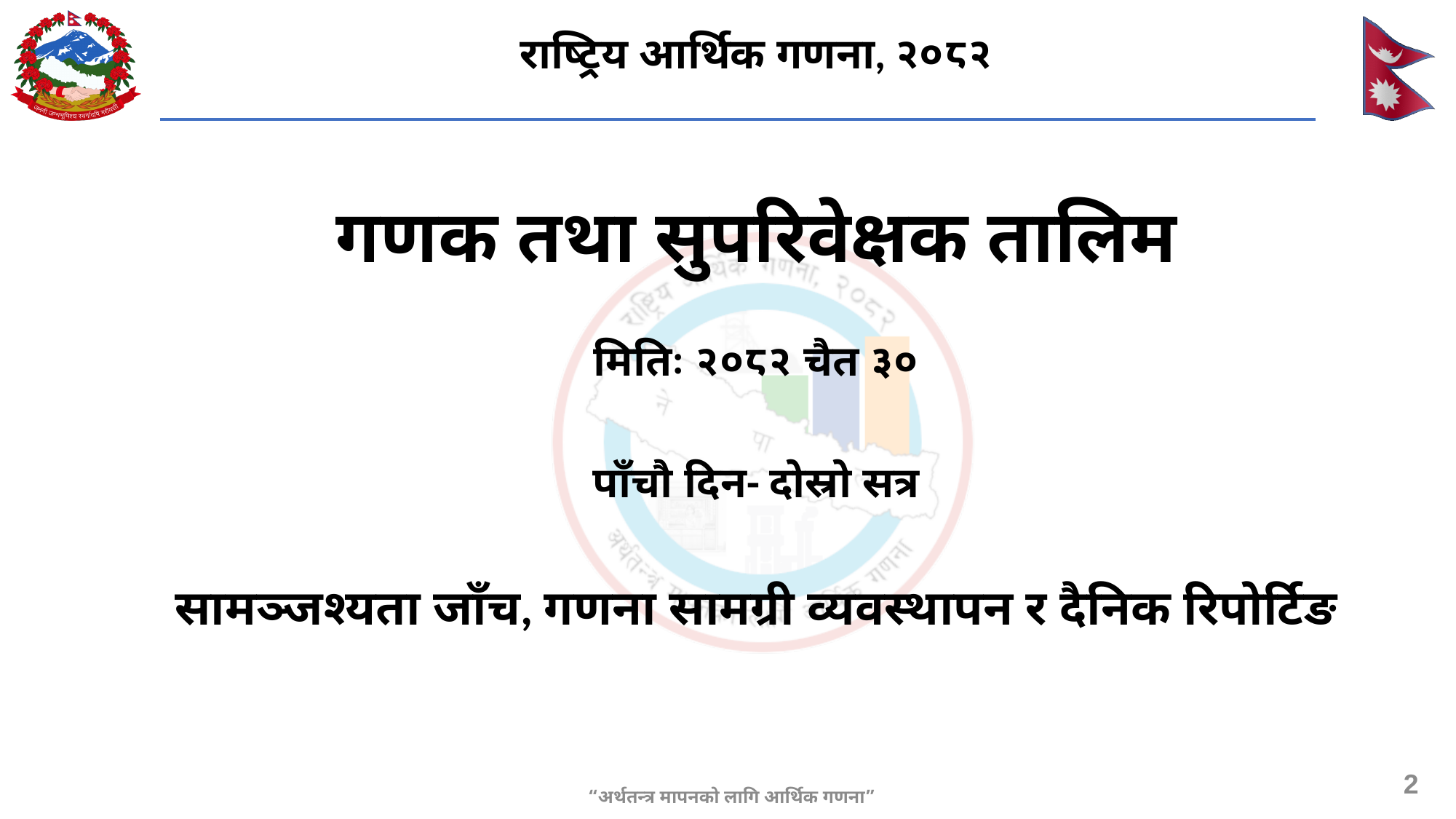

राष्ट्रिय आर्थिक गणना, २०८२

गणक तथा सुपरिवेक्षक तालिम
मितिः २०८२ चैत ३०

पाँचौ दिन- दोस्रो सत्र

सामञ्जश्यता जाँच, गणना सामग्री व्यवस्थापन र दैनिक रिपोर्टिङ

2
“अर्थतन्त्र मापनको लागि आर्थिक गणना”